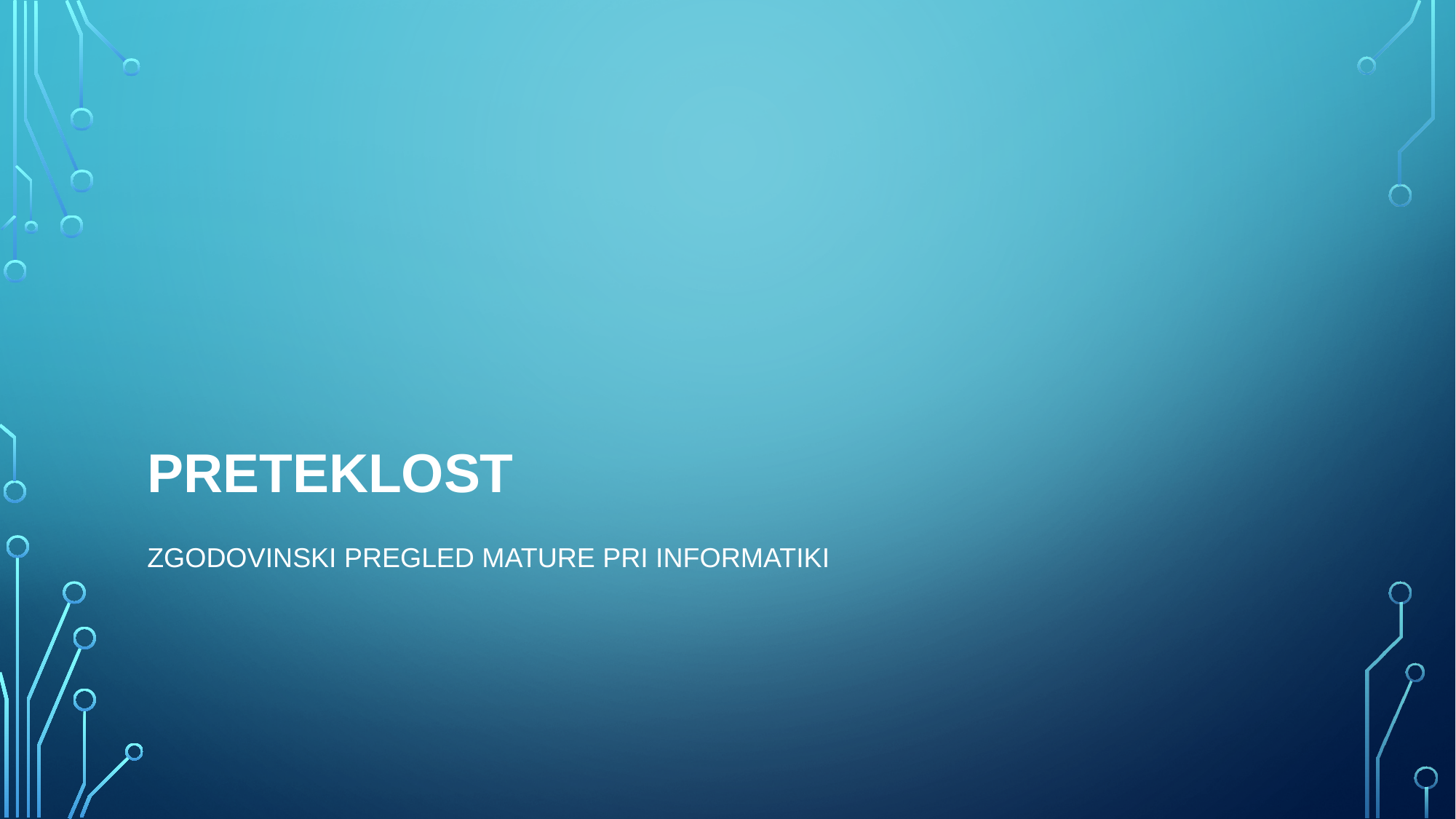

# Preteklost
Zgodovinski pregled mature pri informatiki